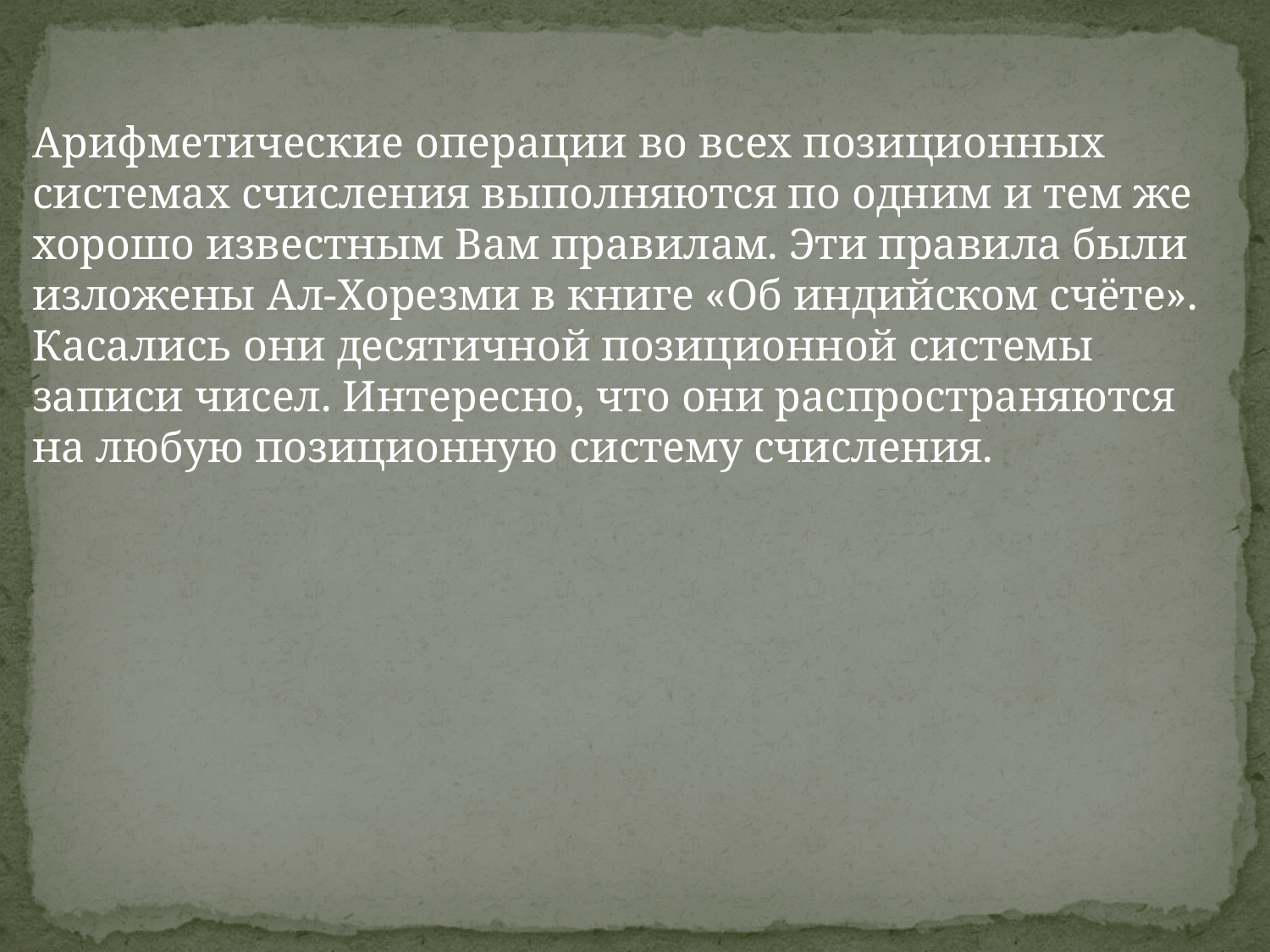

Арифметические операции во всех позиционных системах счисления выполняются по одним и тем же хорошо известным Вам правилам. Эти правила были изложены Ал-Хорезми в книге «Об индийском счёте». Касались они десятичной позиционной системы записи чисел. Интересно, что они распространяются на любую позиционную систему счисления.